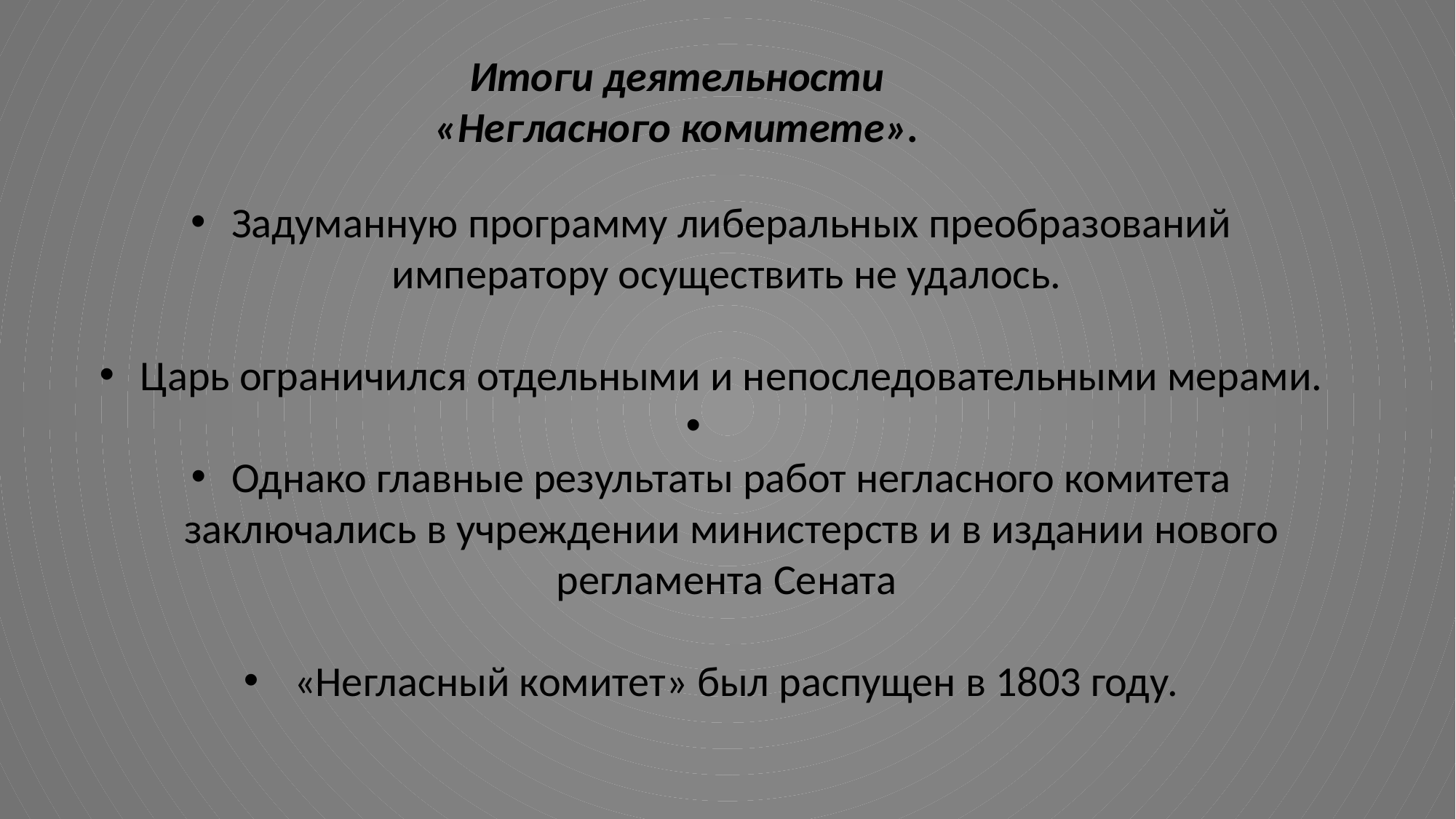

Итоги деятельности «Негласного комитете».
Задуманную программу либеральных преобразований императору осуществить не удалось.

Царь ограничился отдельными и непоследовательными мерами.

Однако главные результаты работ негласного комитета заключались в учреждении министерств и в издании нового регламента Сената

 «Негласный комитет» был распущен в 1803 году.